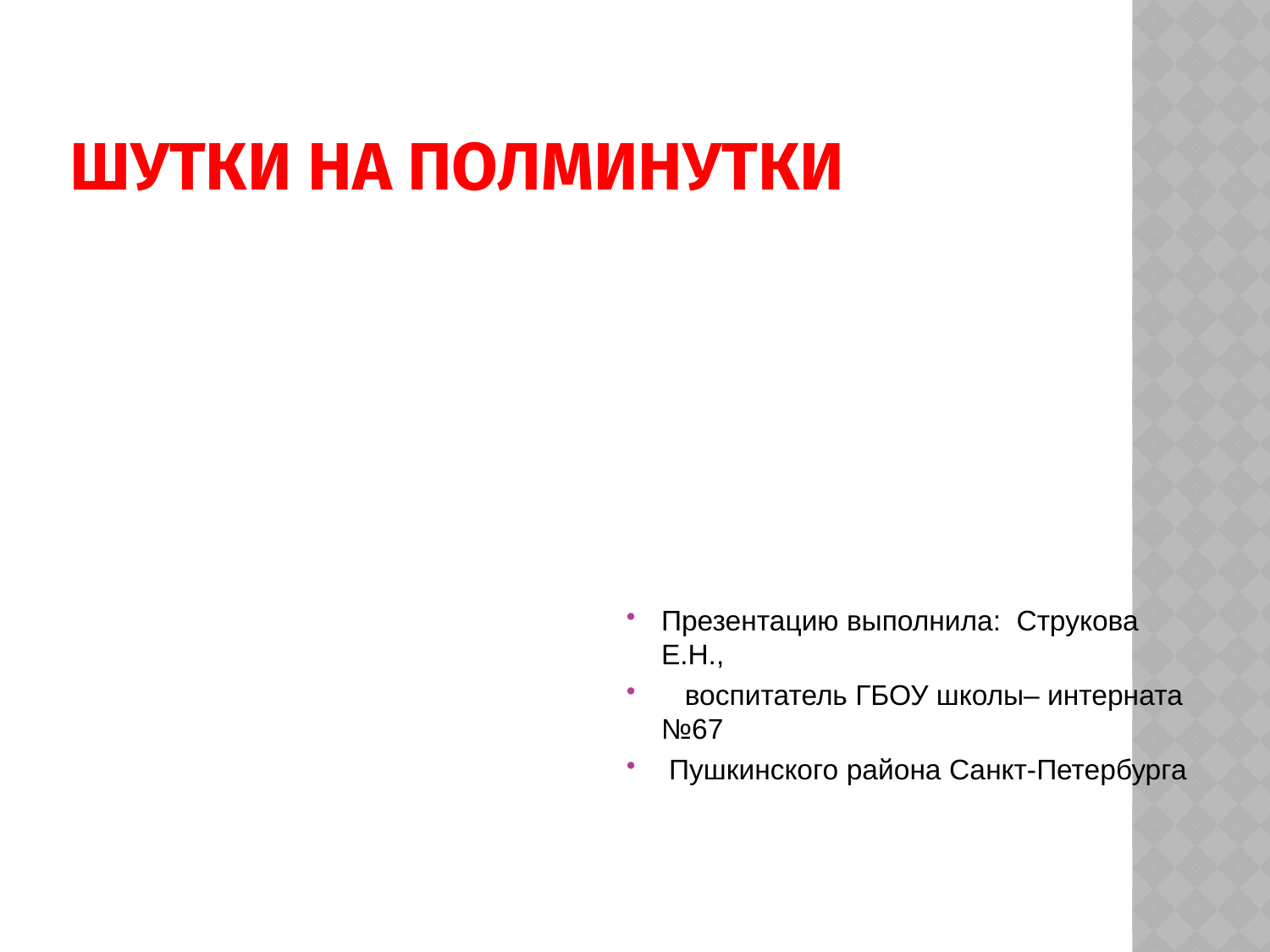

# Шутки на полминутки
Презентацию выполнила:  Струкова Е.Н.,
   воспитатель ГБОУ школы– интерната №67
 Пушкинского района Санкт-Петербурга